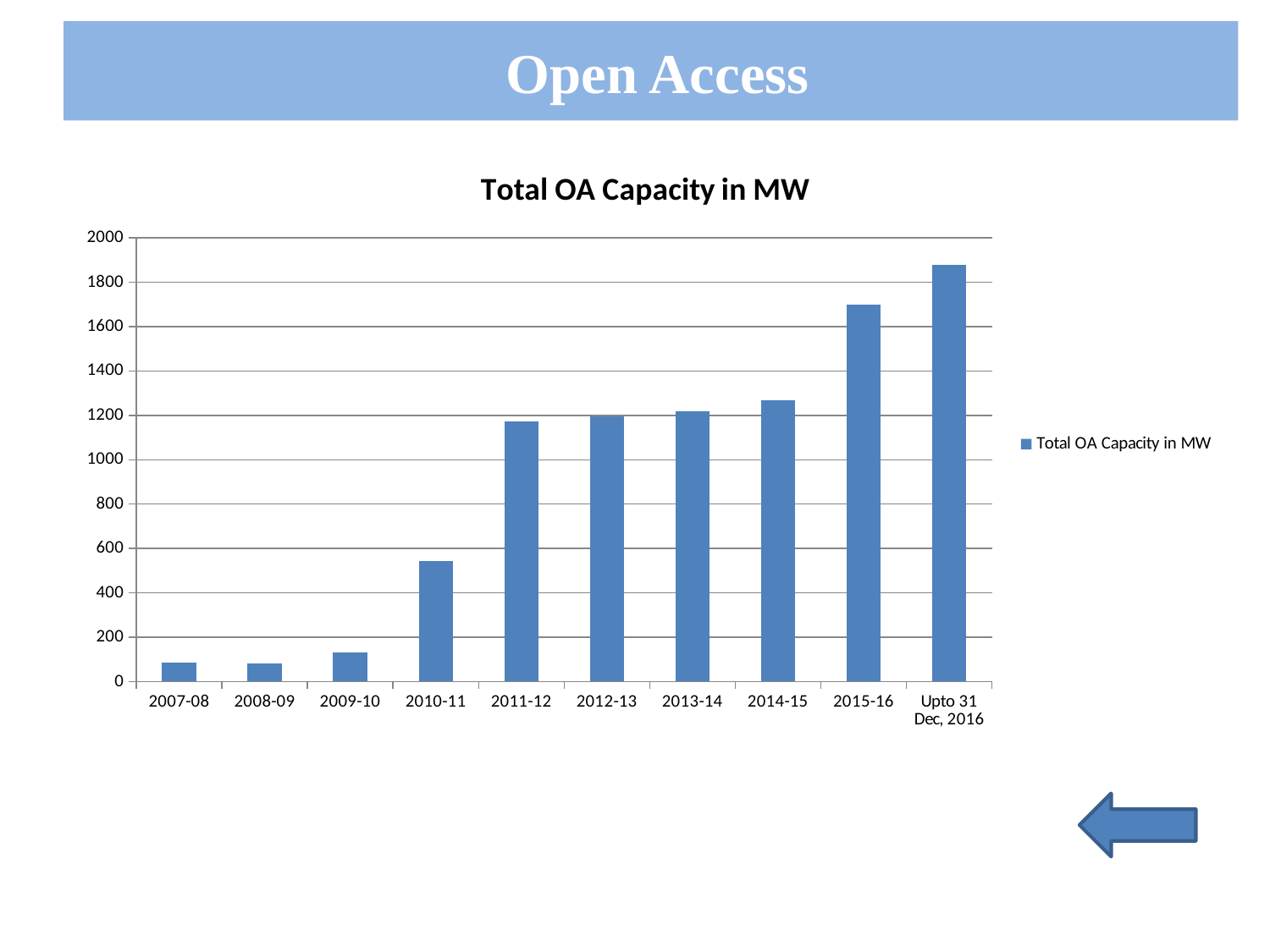

# Open Access

### Chart:

| Category | Total OA Capacity in MW |
|---|---|
| 2007-08 | 87.0 |
| 2008-09 | 83.0 |
| 2009-10 | 130.5 |
| 2010-11 | 543.5 |
| 2011-12 | 1172.0 |
| 2012-13 | 1196.0 |
| 2013-14 | 1218.0 |
| 2014-15 | 1267.0 |
| 2015-16 | 1700.0 |
| Upto 31 Dec, 2016 | 1877.0 |